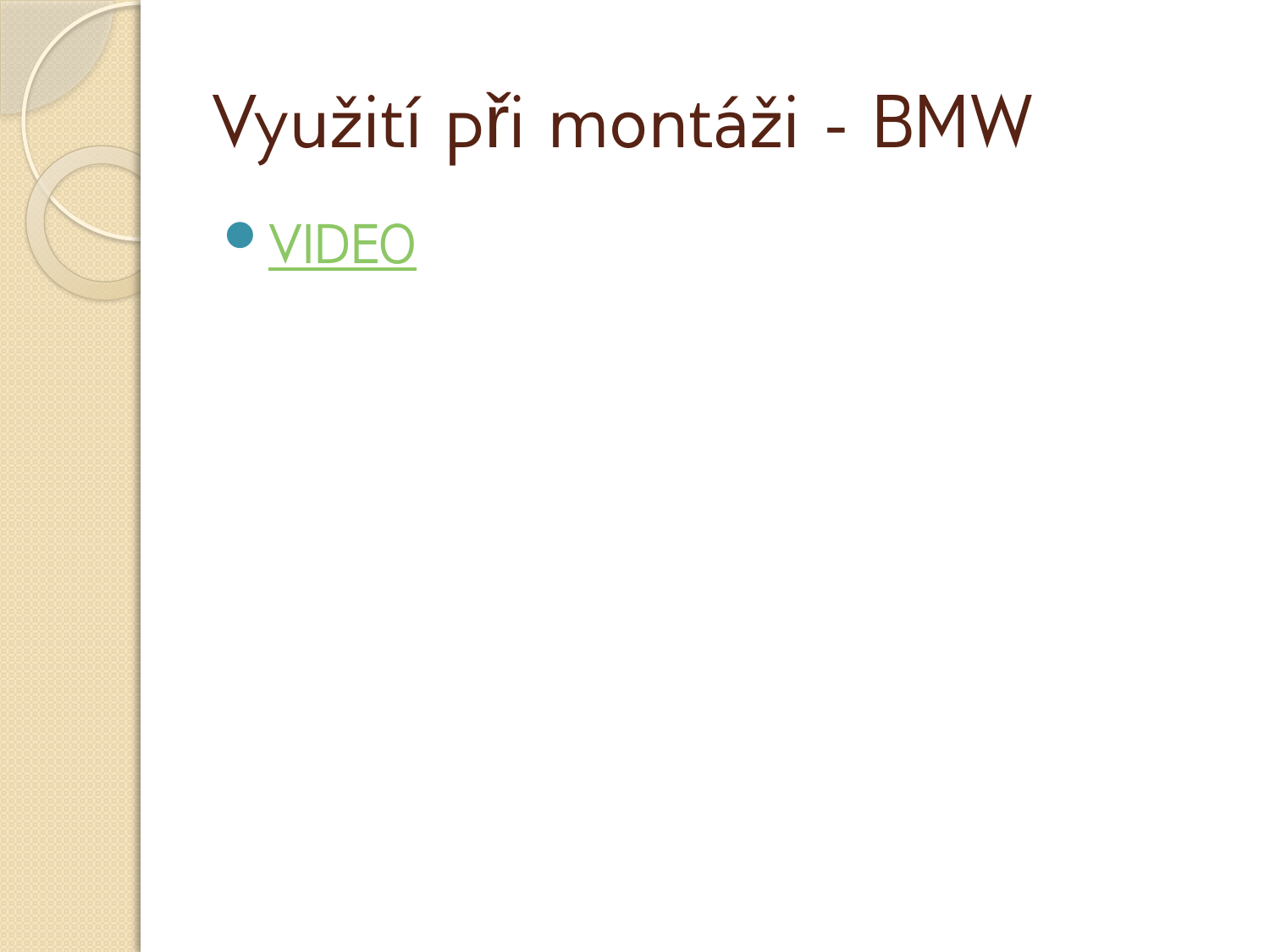

# Využití při montáži - BMW
VIDEO